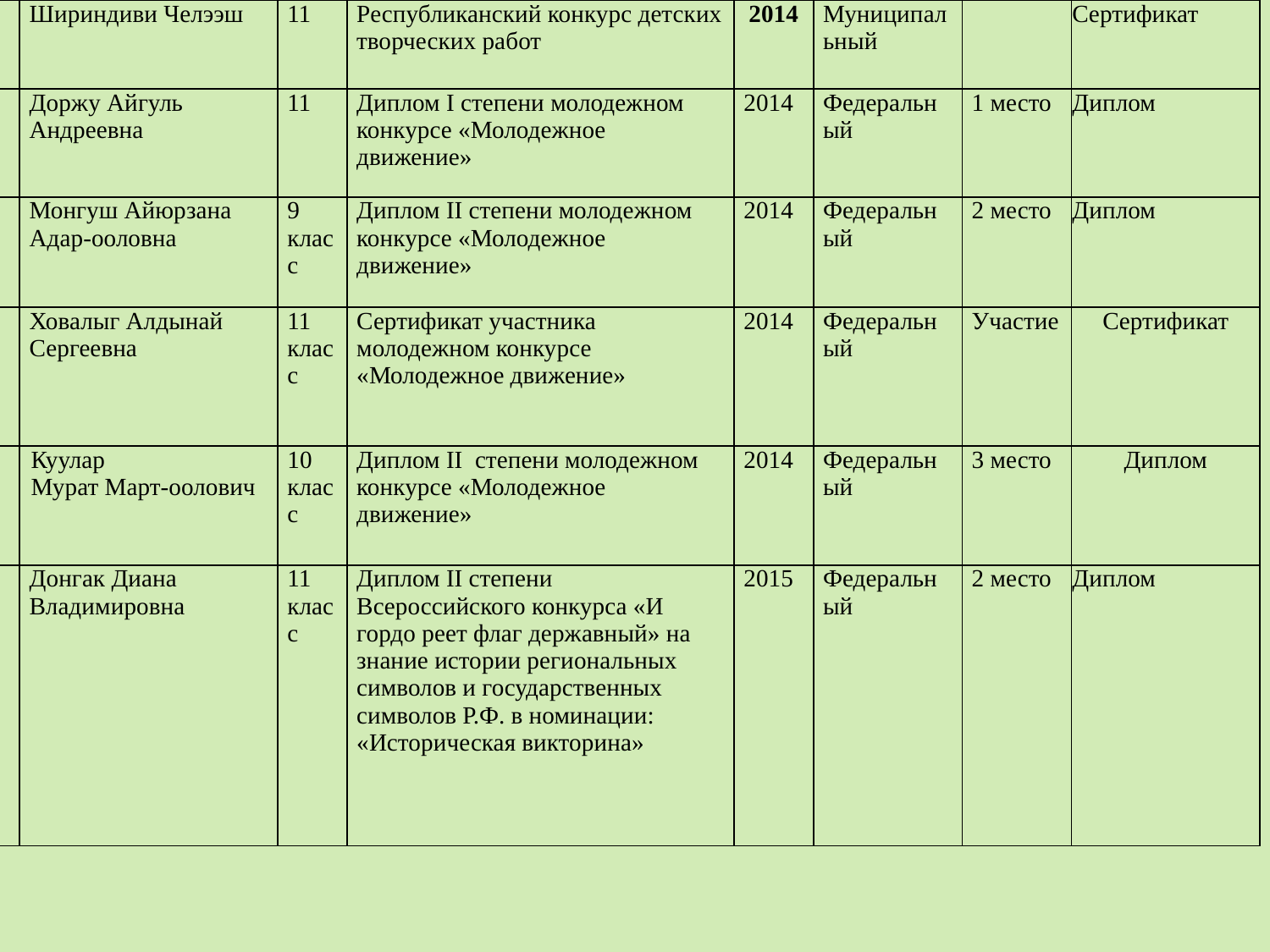

| 6 | Шириндиви Челээш | 11 | Республиканский конкурс детских творческих работ | 2014 | Муниципальный |  | Сертификат |
| --- | --- | --- | --- | --- | --- | --- | --- |
| 7 | Доржу Айгуль Андреевна | 11 | Диплом I степени молодежном конкурсе «Молодежное движение» | 2014 | Федеральный | 1 место | Диплом |
| 8 | Монгуш Айюрзана Адар-ооловна | 9 класс | Диплом II степени молодежном конкурсе «Молодежное движение» | 2014 | Федеральный | 2 место | Диплом |
| 9 | Ховалыг Алдынай Сергеевна | 11 класс | Сертификат участника молодежном конкурсе «Молодежное движение» | 2014 | Федеральный | Участие | Сертификат |
| 10 | Куулар Мурат Март-оолович | 10 класс | Диплом II степени молодежном конкурсе «Молодежное движение» | 2014 | Федеральный | 3 место | Диплом |
| 11 | Донгак Диана Владимировна | 11 класс | Диплом II степени Всероссийского конкурса «И гордо реет флаг державный» на знание истории региональных символов и государственных символов Р.Ф. в номинации: «Историческая викторина» | 2015 | Федеральный | 2 место | Диплом |
#